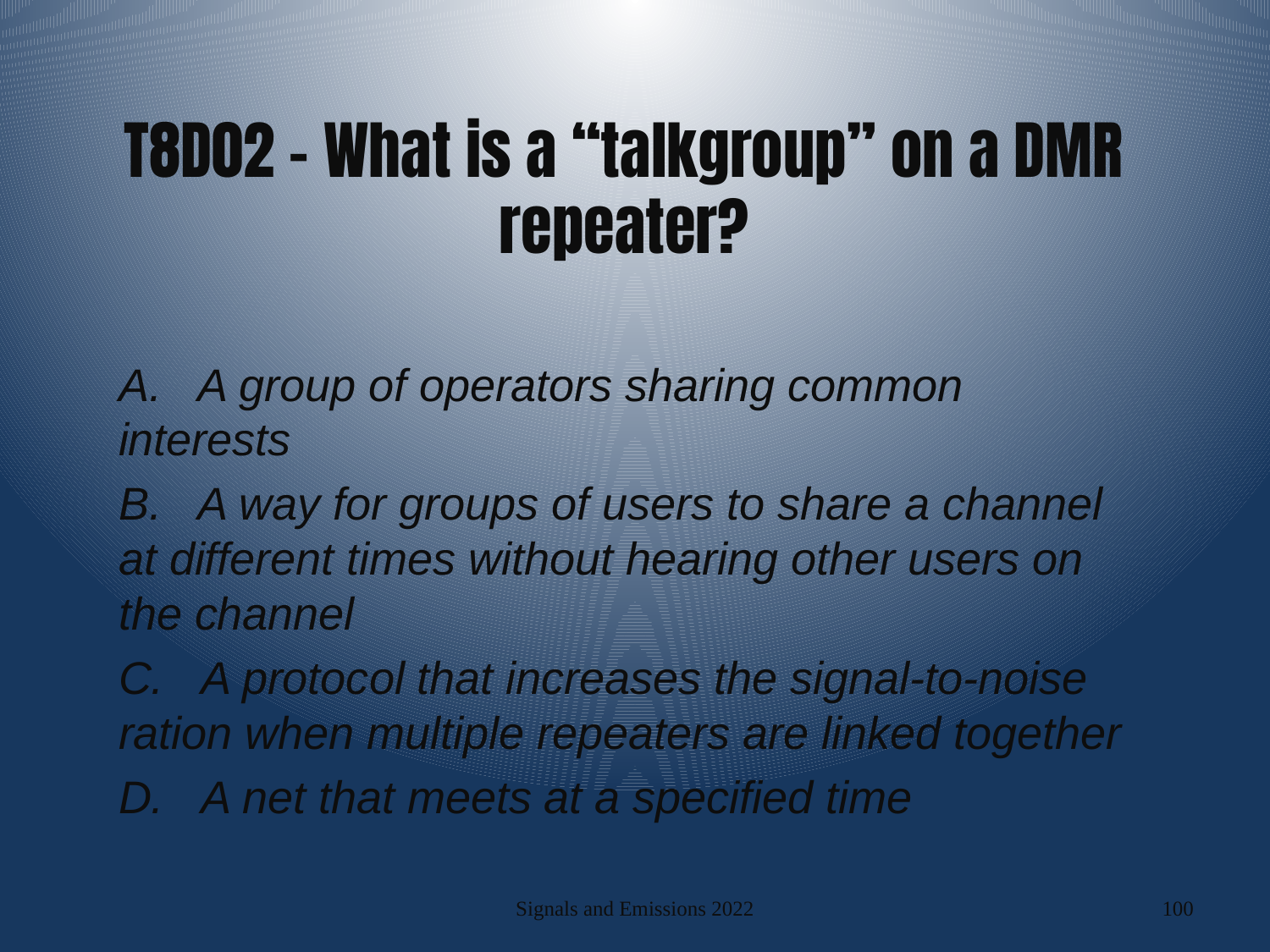

# T8D02 - What is a “talkgroup” on a DMR repeater?
A.   A group of operators sharing common interests
B.   A way for groups of users to share a channel at different times without hearing other users on the channel
C.   A protocol that increases the signal-to-noise ration when multiple repeaters are linked together
D.   A net that meets at a specified time
Signals and Emissions 2022
100